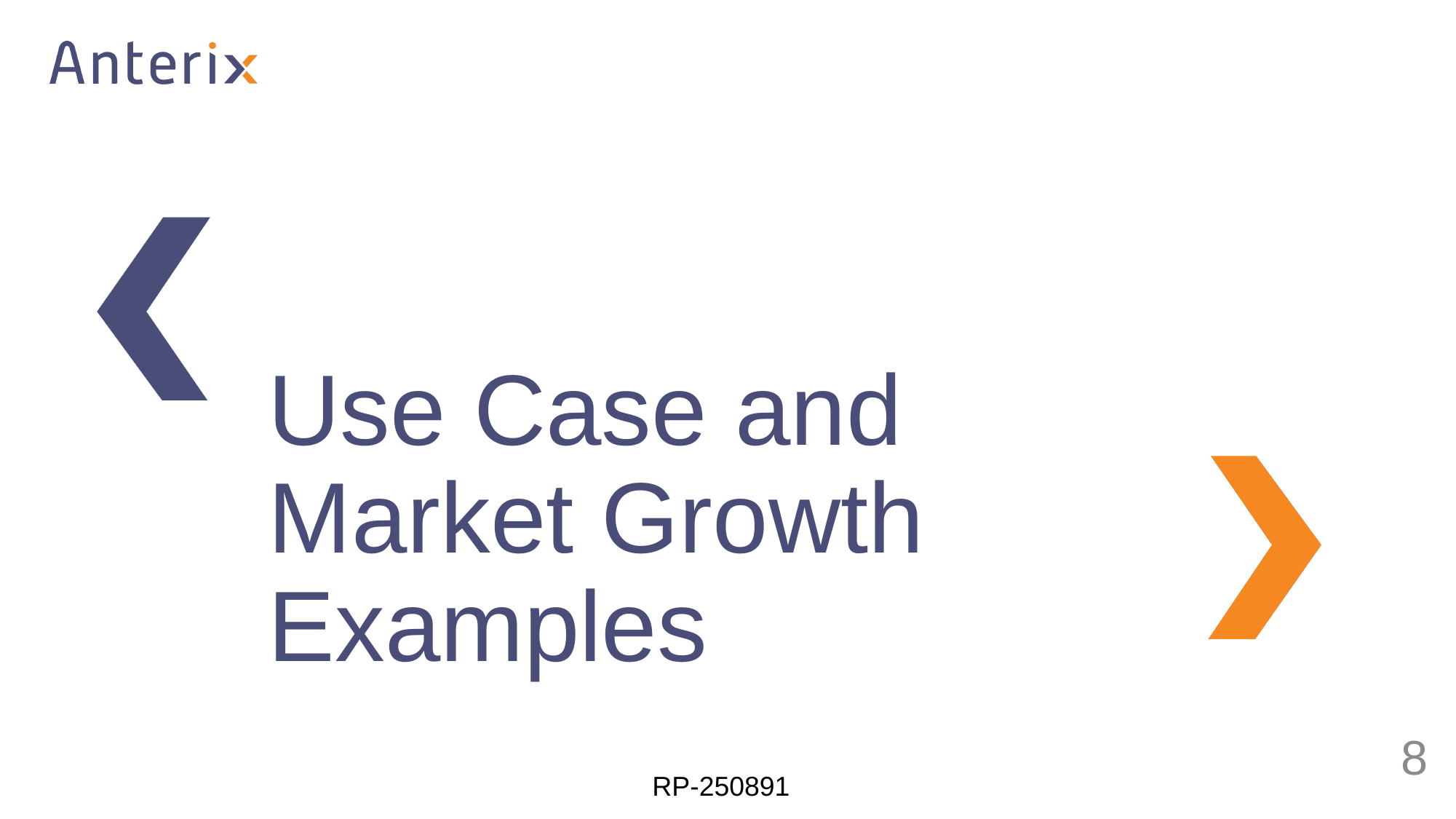

Use Case and Market Growth Examples
8